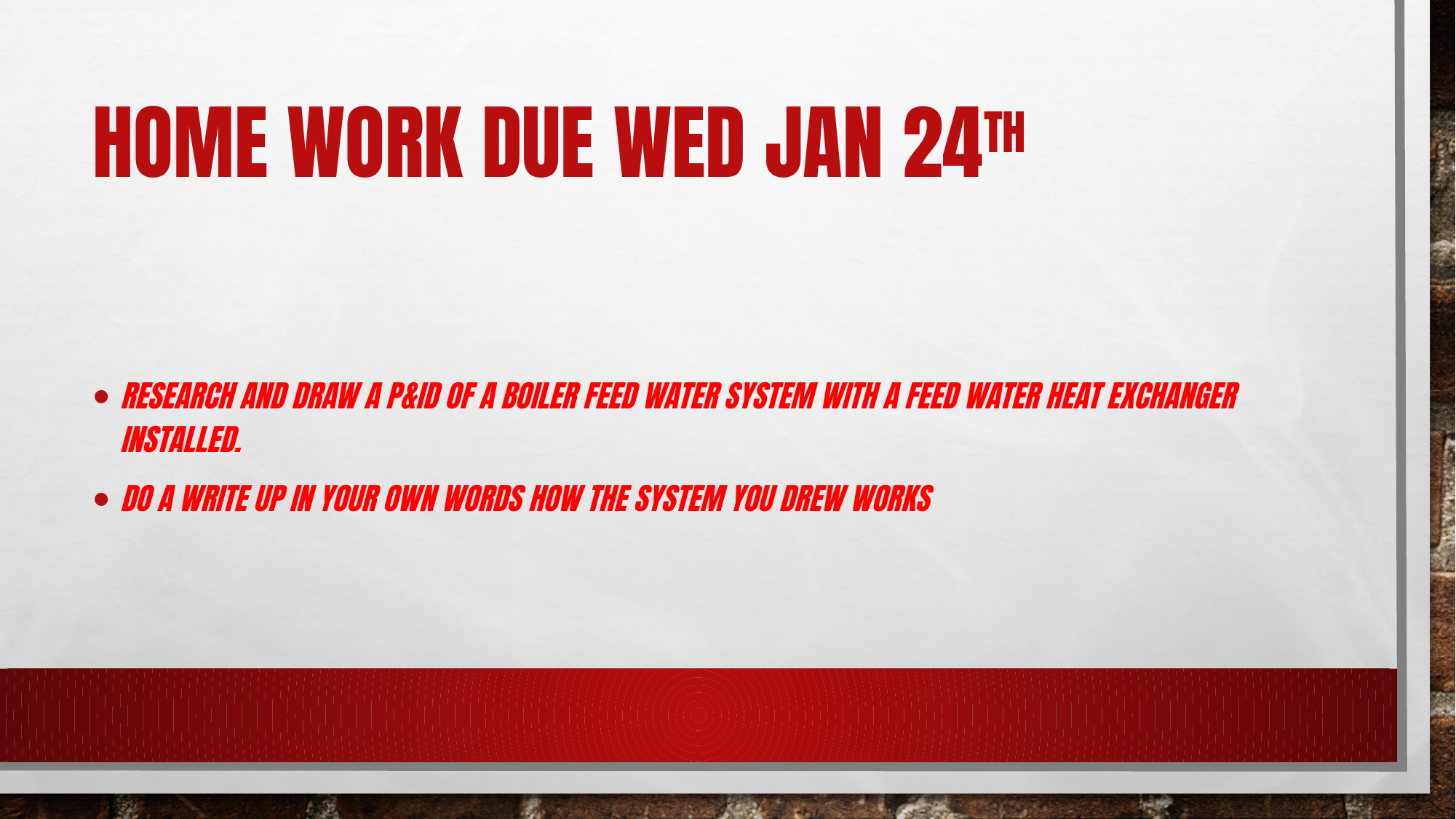

# Home Work Due Wed Jan 24th
Research and Draw a P&ID of a Boiler feed water system with a Feed water Heat Exchanger installed.
Do a Write up in your own words how the system you drew works